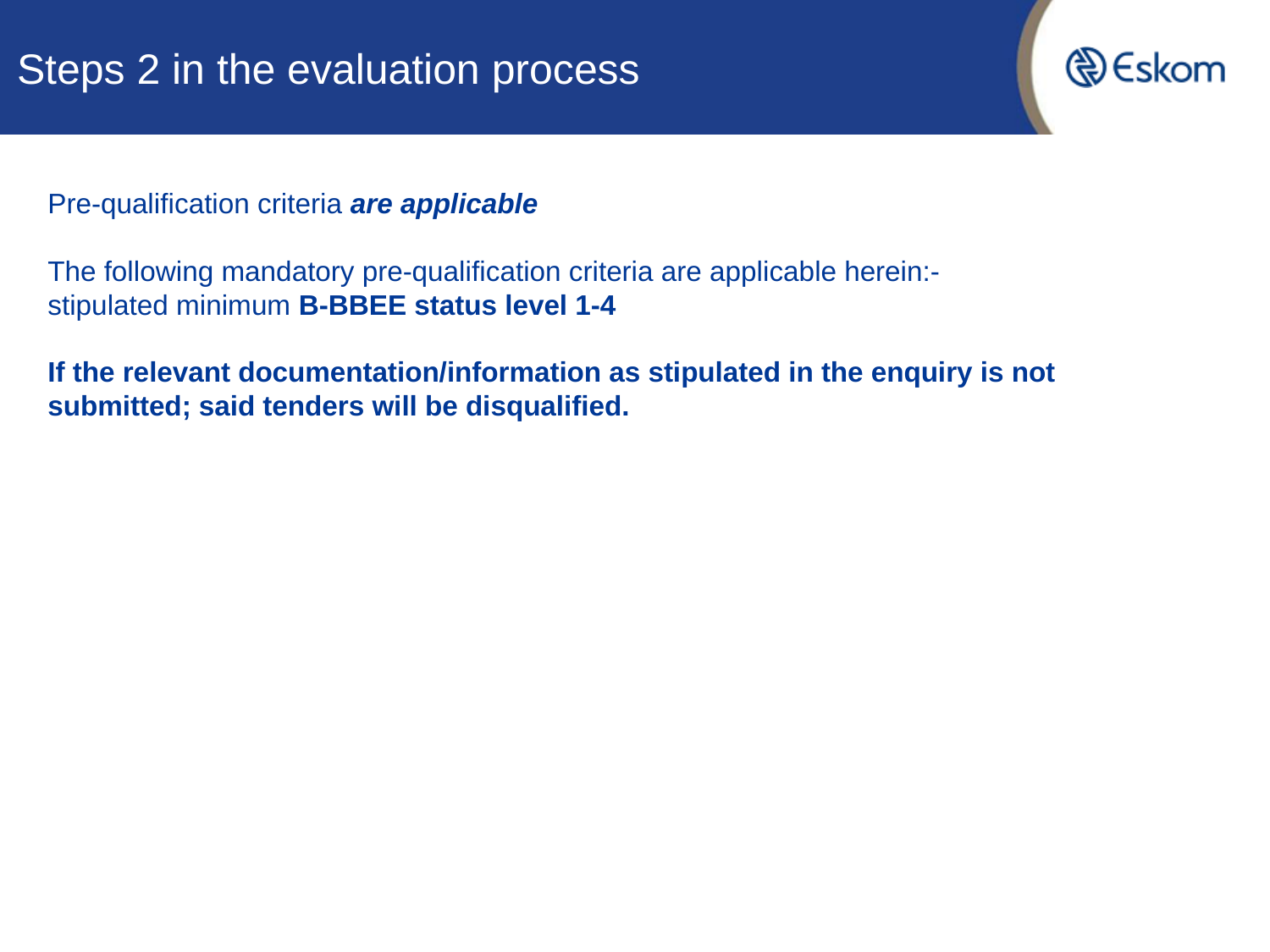

# Steps 2 in the evaluation process

Pre-qualification criteria are applicable

The following mandatory pre-qualification criteria are applicable herein:-
stipulated minimum B-BBEE status level 1-4

If the relevant documentation/information as stipulated in the enquiry is not submitted; said tenders will be disqualified.